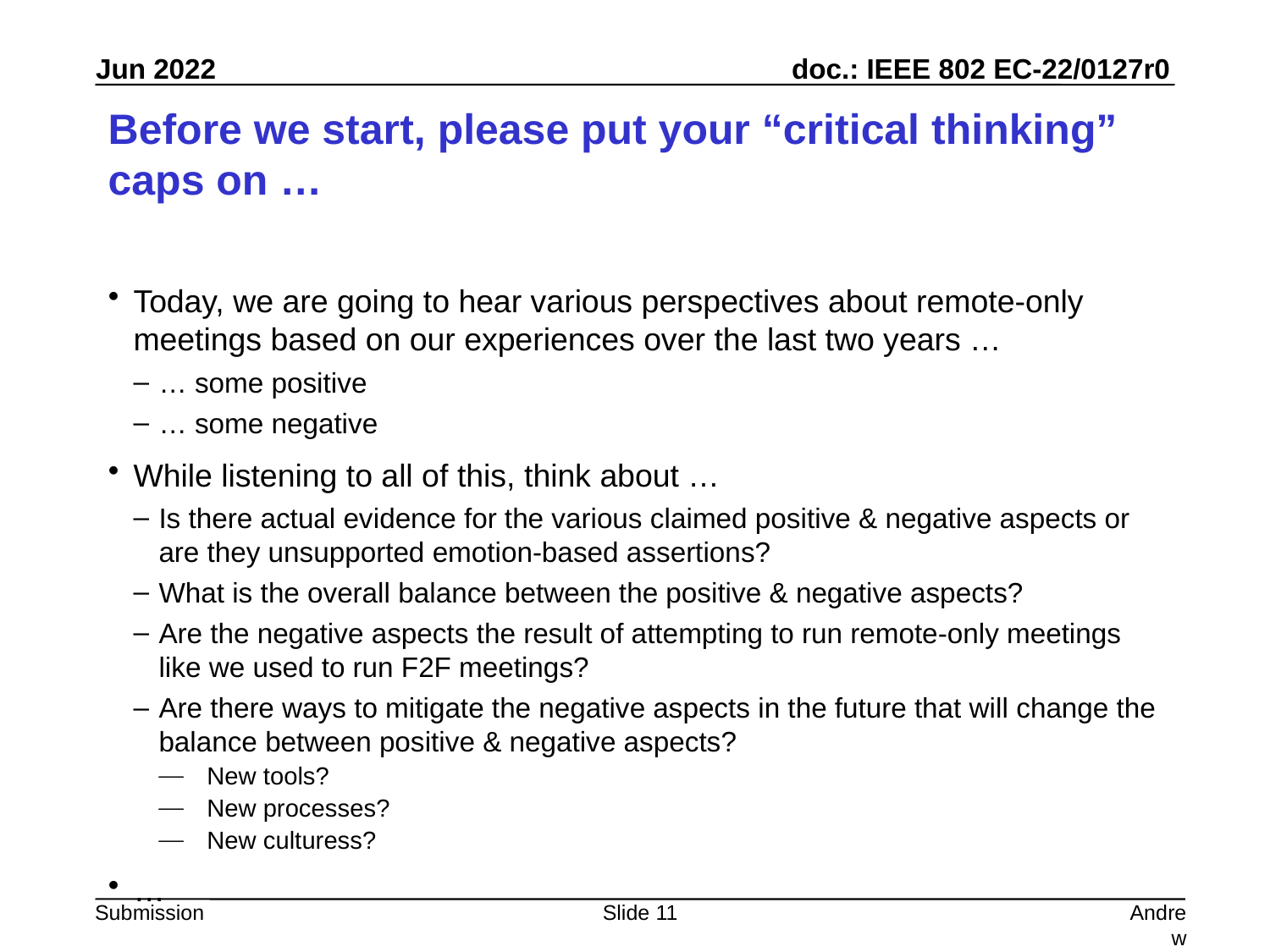

# Before we start, please put your “critical thinking” caps on …
Today, we are going to hear various perspectives about remote-only meetings based on our experiences over the last two years …
… some positive
… some negative
While listening to all of this, think about …
Is there actual evidence for the various claimed positive & negative aspects or are they unsupported emotion-based assertions?
What is the overall balance between the positive & negative aspects?
Are the negative aspects the result of attempting to run remote-only meetings like we used to run F2F meetings?
Are there ways to mitigate the negative aspects in the future that will change the balance between positive & negative aspects?
New tools?
New processes?
New culturess?
…
Slide 11
Andrew Myles, Cisco